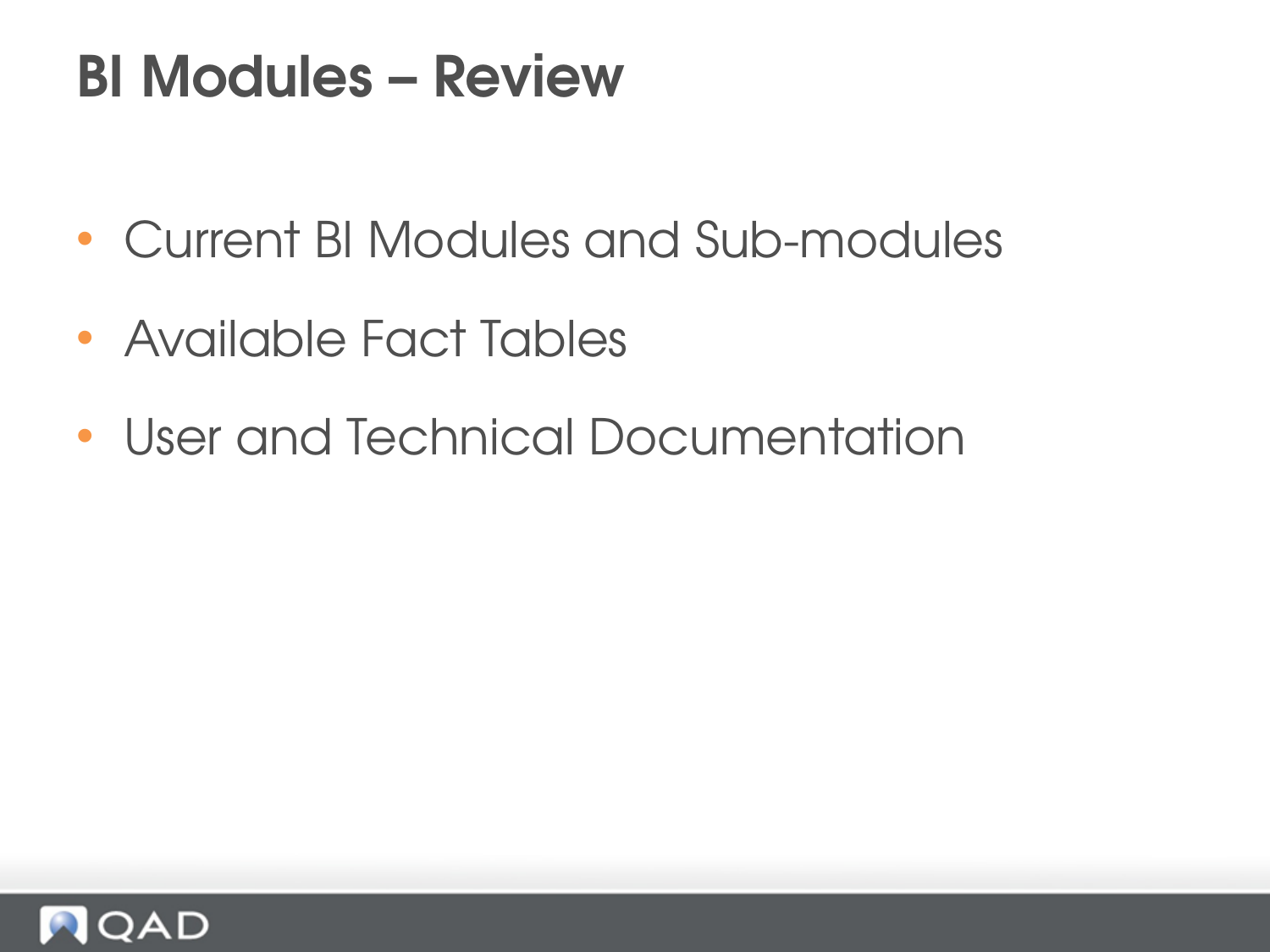

# BI Modules – Review
Current BI Modules and Sub-modules
Available Fact Tables
User and Technical Documentation